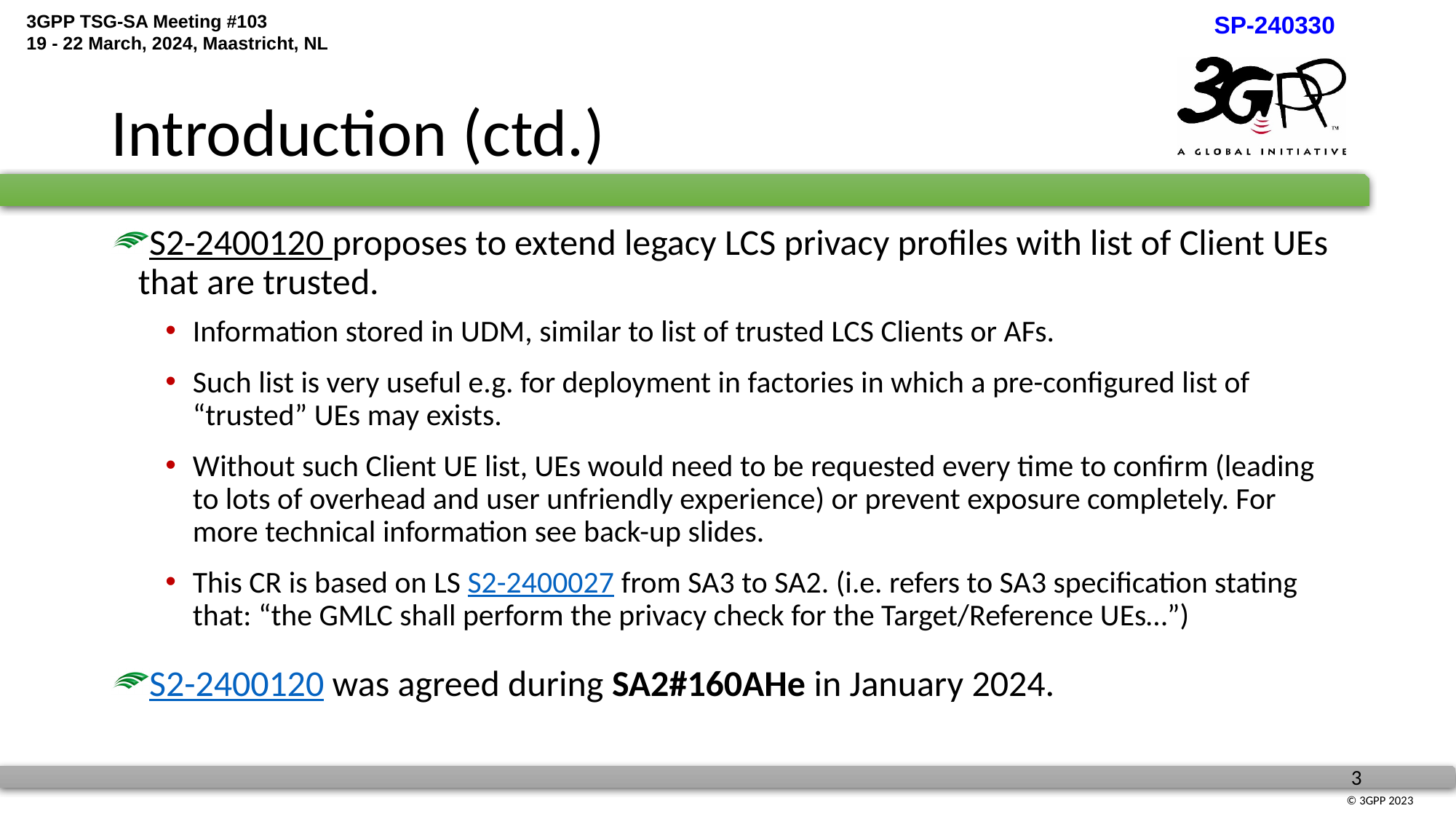

# Introduction (ctd.)
S2-2400120 proposes to extend legacy LCS privacy profiles with list of Client UEs that are trusted.
Information stored in UDM, similar to list of trusted LCS Clients or AFs.
Such list is very useful e.g. for deployment in factories in which a pre-configured list of “trusted” UEs may exists.
Without such Client UE list, UEs would need to be requested every time to confirm (leading to lots of overhead and user unfriendly experience) or prevent exposure completely. For more technical information see back-up slides.
This CR is based on LS S2-2400027 from SA3 to SA2. (i.e. refers to SA3 specification stating that: “the GMLC shall perform the privacy check for the Target/Reference UEs…”)
S2-2400120 was agreed during SA2#160AHe in January 2024.